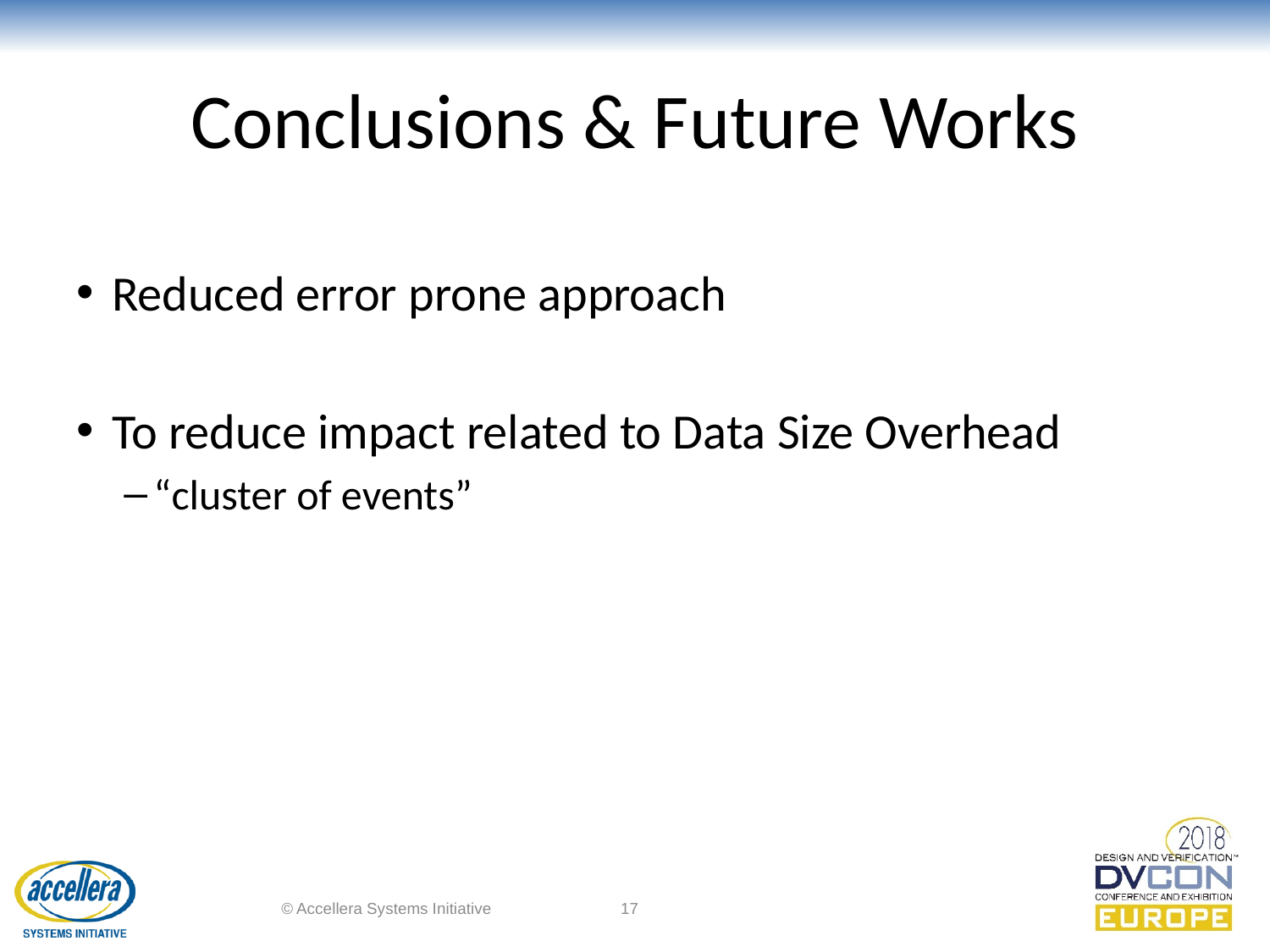

# Conclusions & Future Works

Reduced error prone approach

To reduce impact related to Data Size Overhead
“cluster of events”
© Accellera Systems Initiative
17